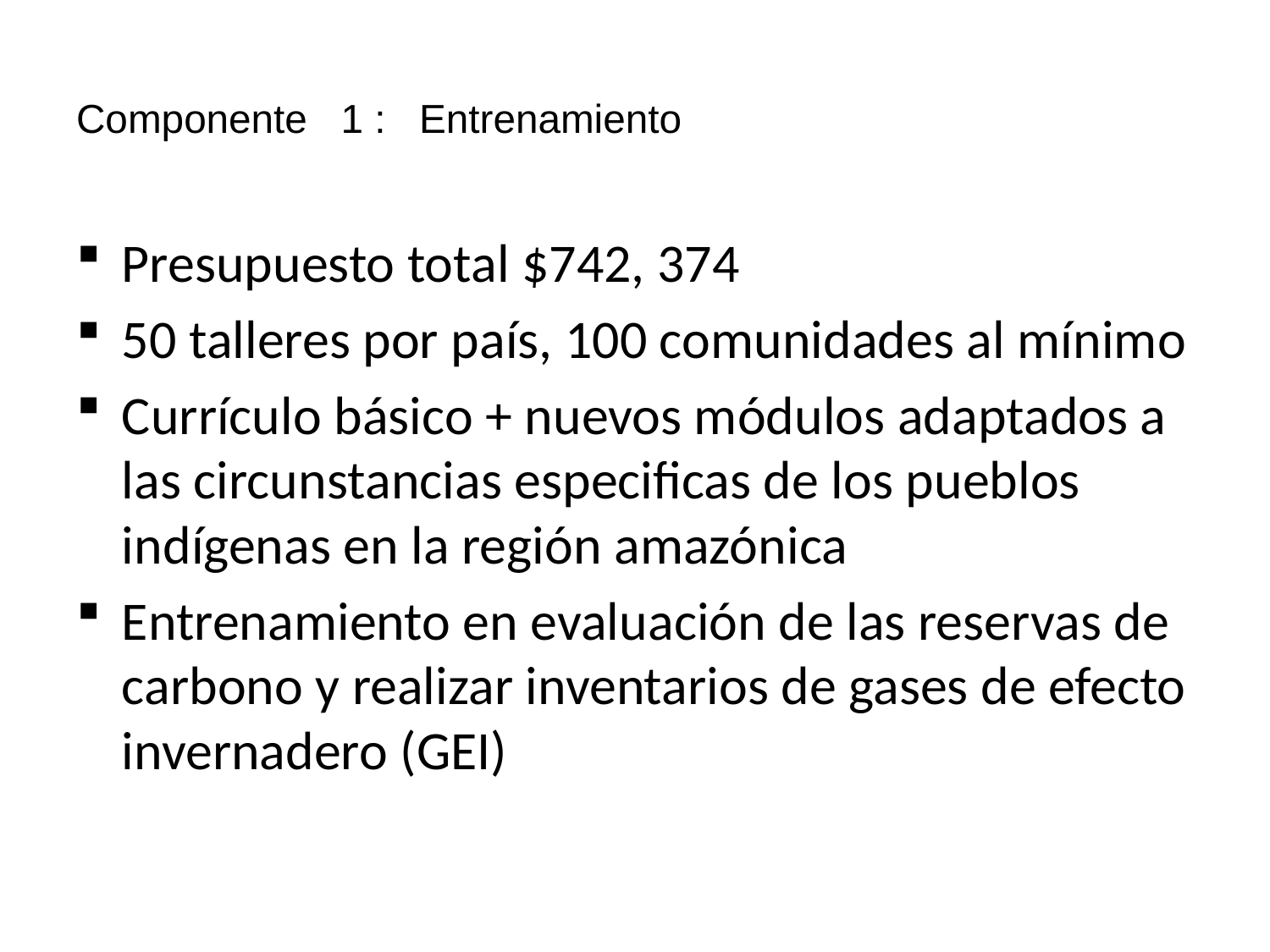

# Componente   1 :   Entrenamiento
Presupuesto total $742, 374
50 talleres por país, 100 comunidades al mínimo
Currículo básico + nuevos módulos adaptados a las circunstancias especificas de los pueblos indígenas en la región amazónica
Entrenamiento en evaluación de las reservas de carbono y realizar inventarios de gases de efecto invernadero (GEI)